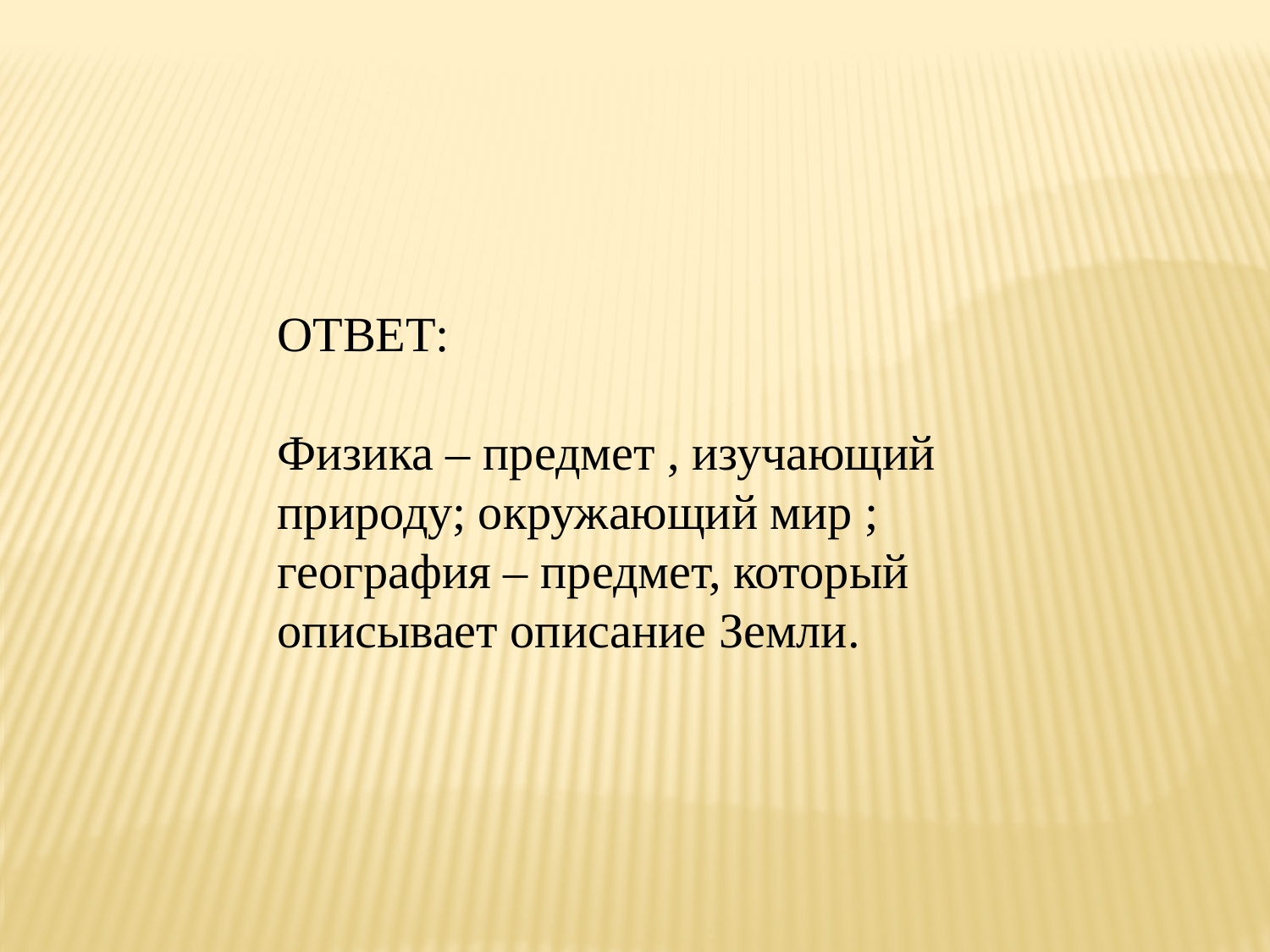

ОТВЕТ:

Физика – предмет , изучающий  природу; окружающий мир ; география – предмет, который описывает описание Земли.